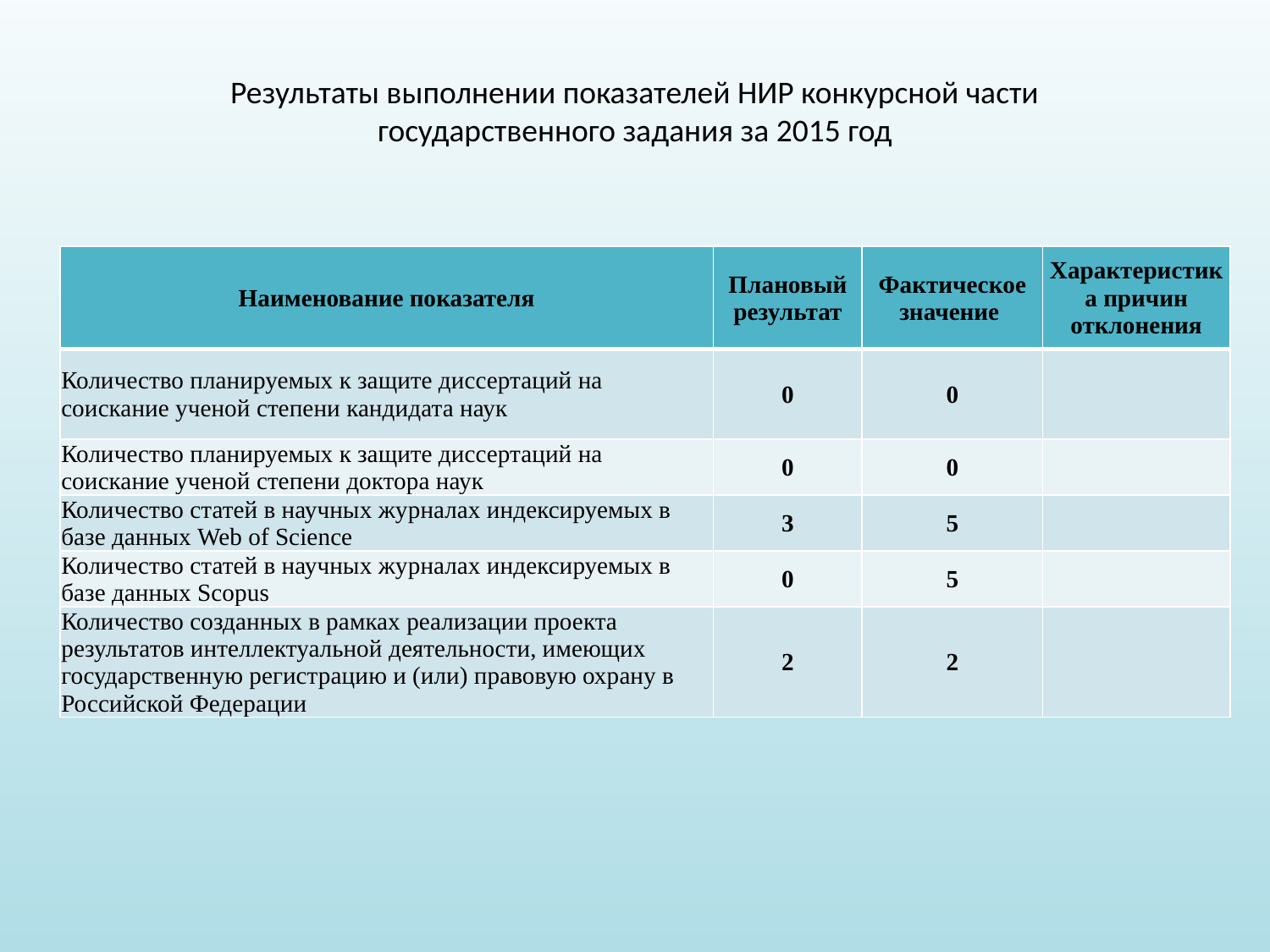

Результаты выполнении показателей НИР конкурсной части государственного задания за 2015 год
| Наименование показателя | Плановый результат | Фактическое значение | Характеристика причин отклонения |
| --- | --- | --- | --- |
| Количество планируемых к защите диссертаций на соискание ученой степени кандидата наук | 0 | 0 |  |
| Количество планируемых к защите диссертаций на соискание ученой степени доктора наук | 0 | 0 |  |
| Количество статей в научных журналах индексируемых в базе данных Web of Science | 3 | 5 |  |
| Количество статей в научных журналах индексируемых в базе данных Scopus | 0 | 5 |  |
| Количество созданных в рамках реализации проекта результатов интеллектуальной деятельности, имеющих государственную регистрацию и (или) правовую охрану в Российской Федерации | 2 | 2 |  |